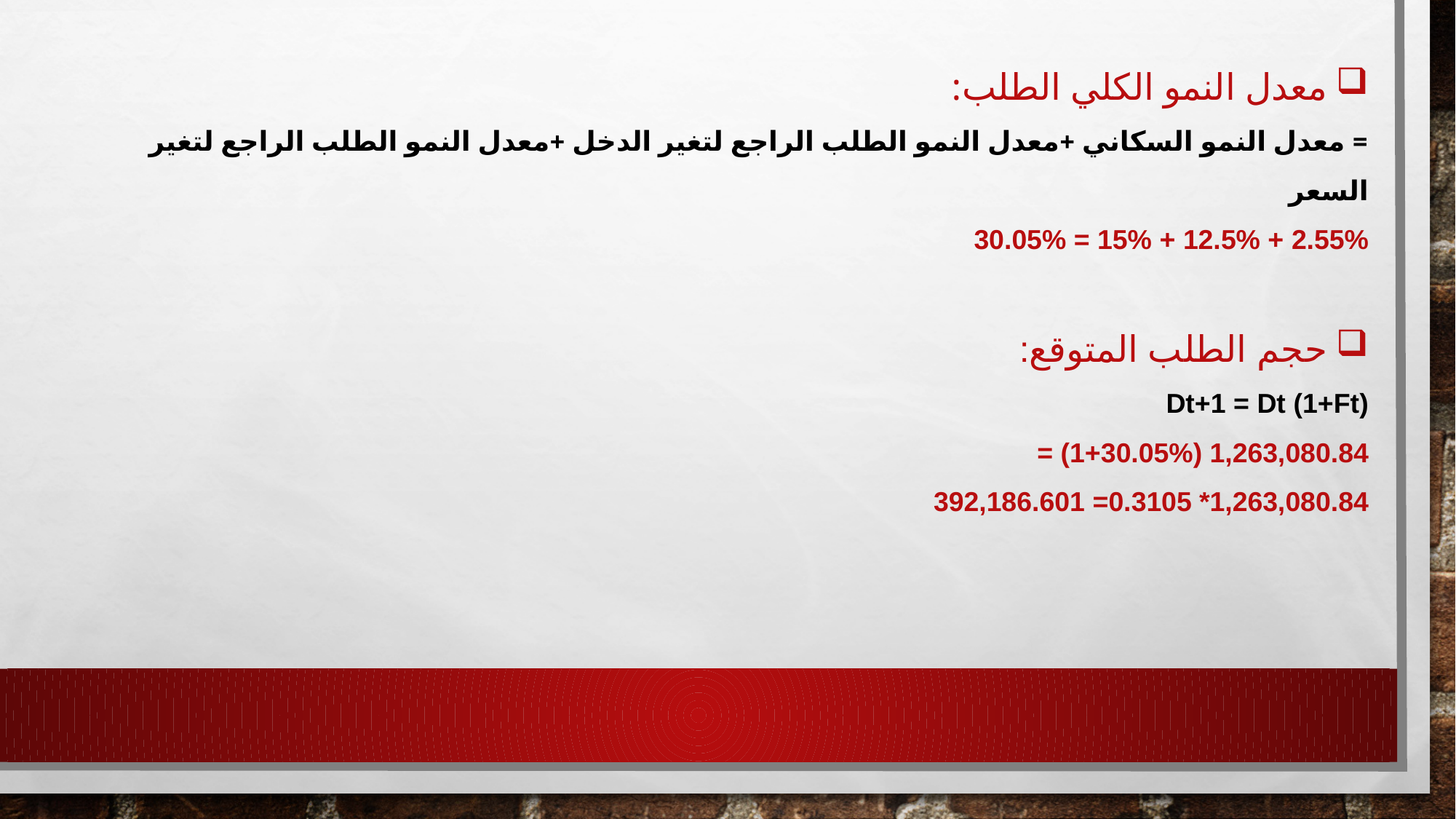

معدل النمو الكلي الطلب:
= معدل النمو السكاني +معدل النمو الطلب الراجع لتغير الدخل +معدل النمو الطلب الراجع لتغير السعر
2.55% + 12.5% + 15% = 30.05%

حجم الطلب المتوقع:
Dt+1 = Dt (1+Ft)
1,263,080.84 (1+30.05%) =
1,263,080.84* 0.3105= 392,186.601